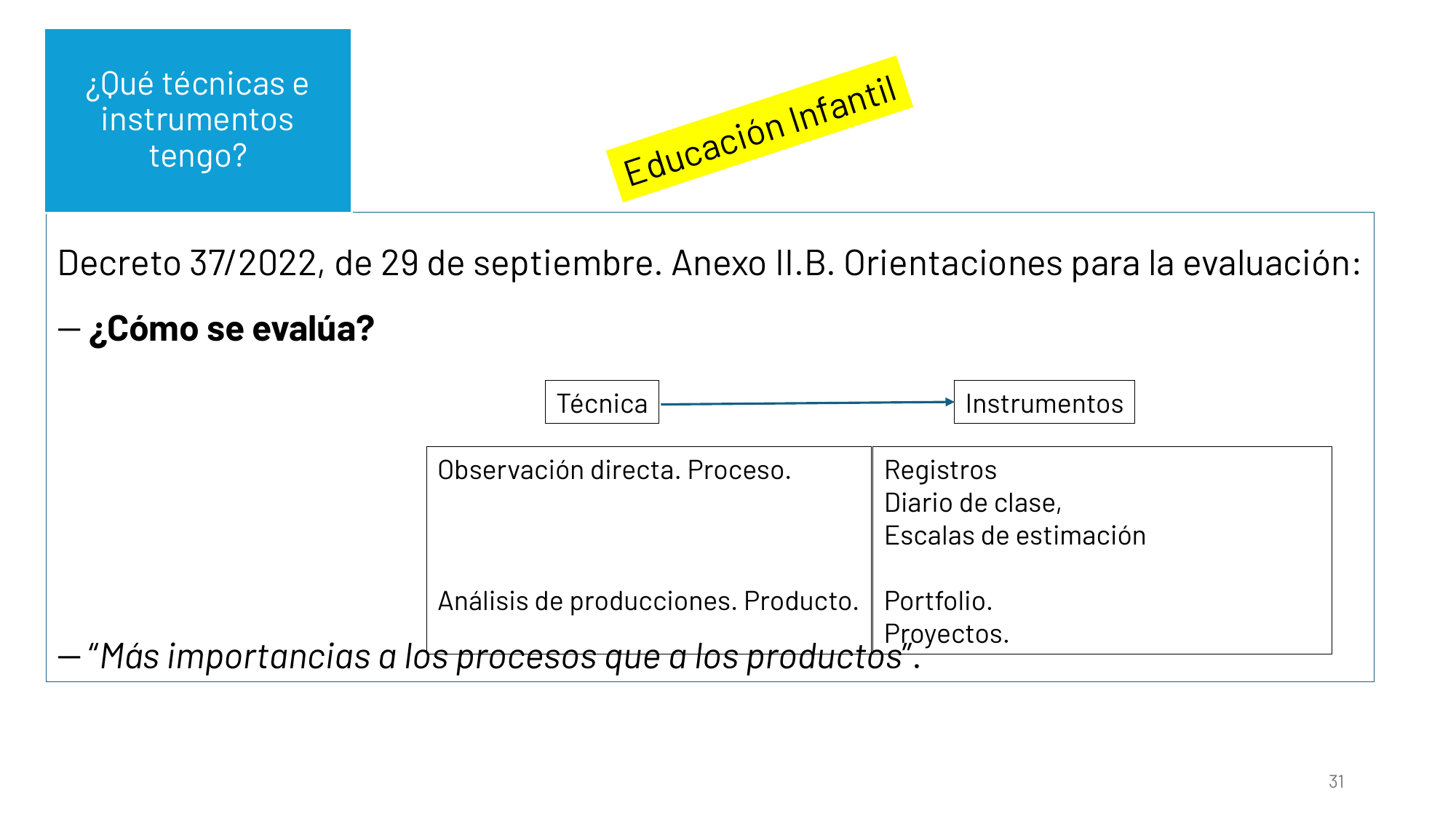

¿Qué técnicas e instrumentos tengo?
Educación Infantil
Decreto 37/2022, de 29 de septiembre. Anexo II.B. Orientaciones para la evaluación:
-- ¿Cómo se evalúa?

-- “Más importancias a los procesos que a los productos”.
Técnica
Instrumentos
Observación directa. Proceso.

Análisis de producciones. Producto.

Registros
Diario de clase,
Escalas de estimación

Portfolio.
Proyectos.
31